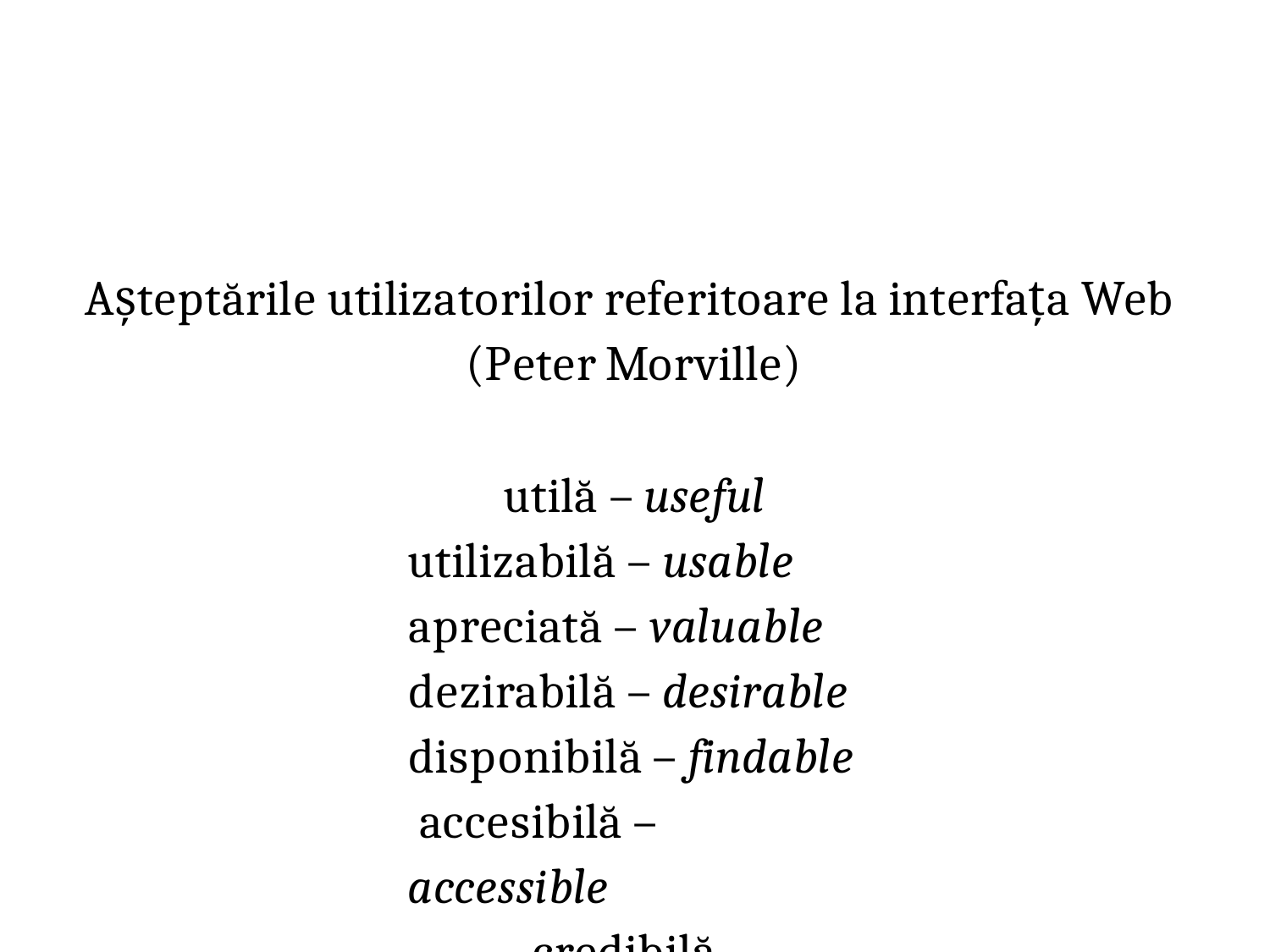

Așteptările utilizatorilor referitoare la interfața Web  (Peter Morville)

utilă – useful  utilizabilă – usable  apreciată – valuable  dezirabilă – desirable  disponibilă – findable  accesibilă – accessible
credibilă – credible